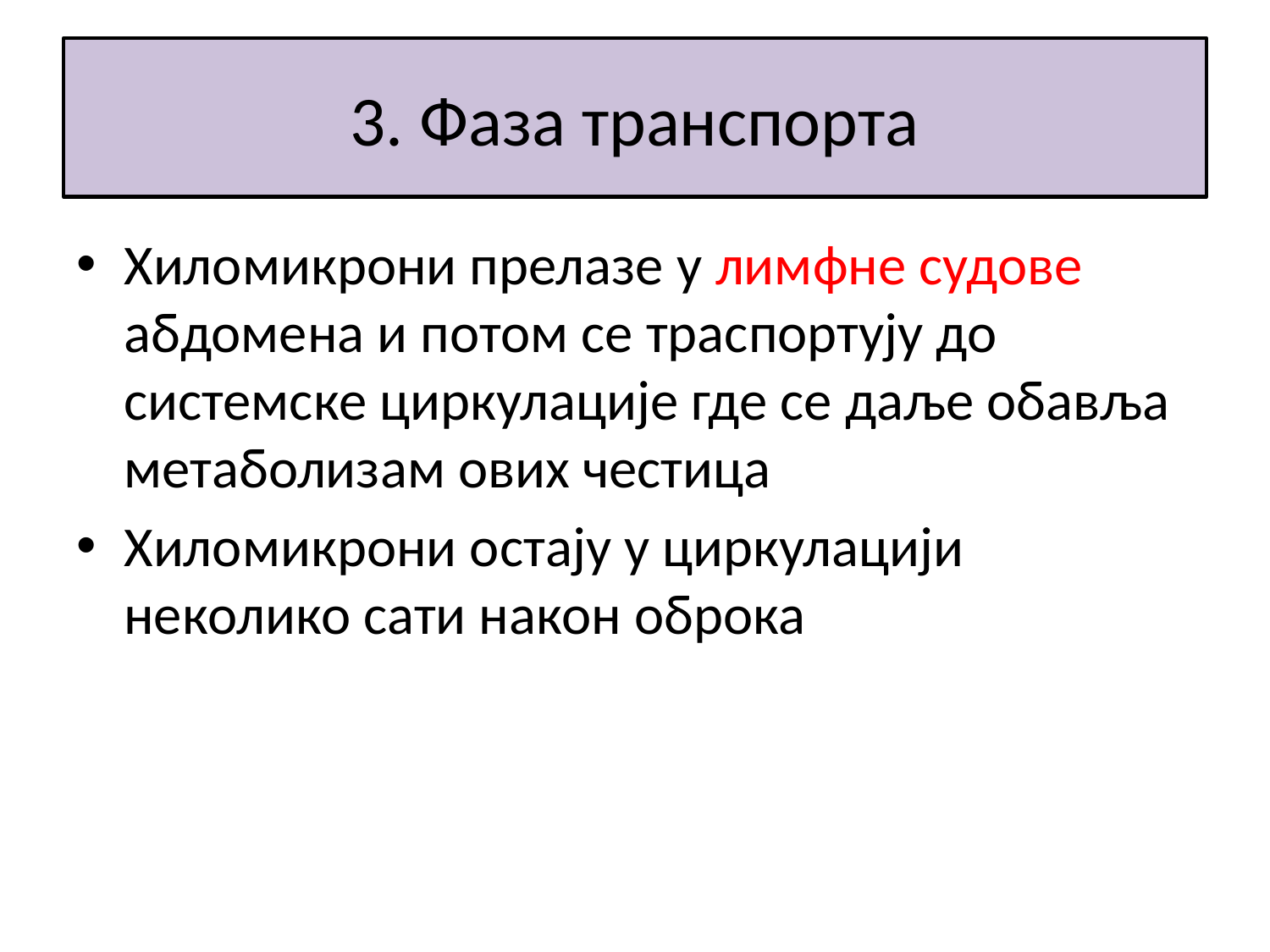

# 3. Фаза транспорта
Хиломикрони прелазе у лимфне судове абдомена и потом се траспортују до системске циркулације где се даље обавља метаболизам ових честица
Хиломикрони остају у циркулацији неколико сати након оброка